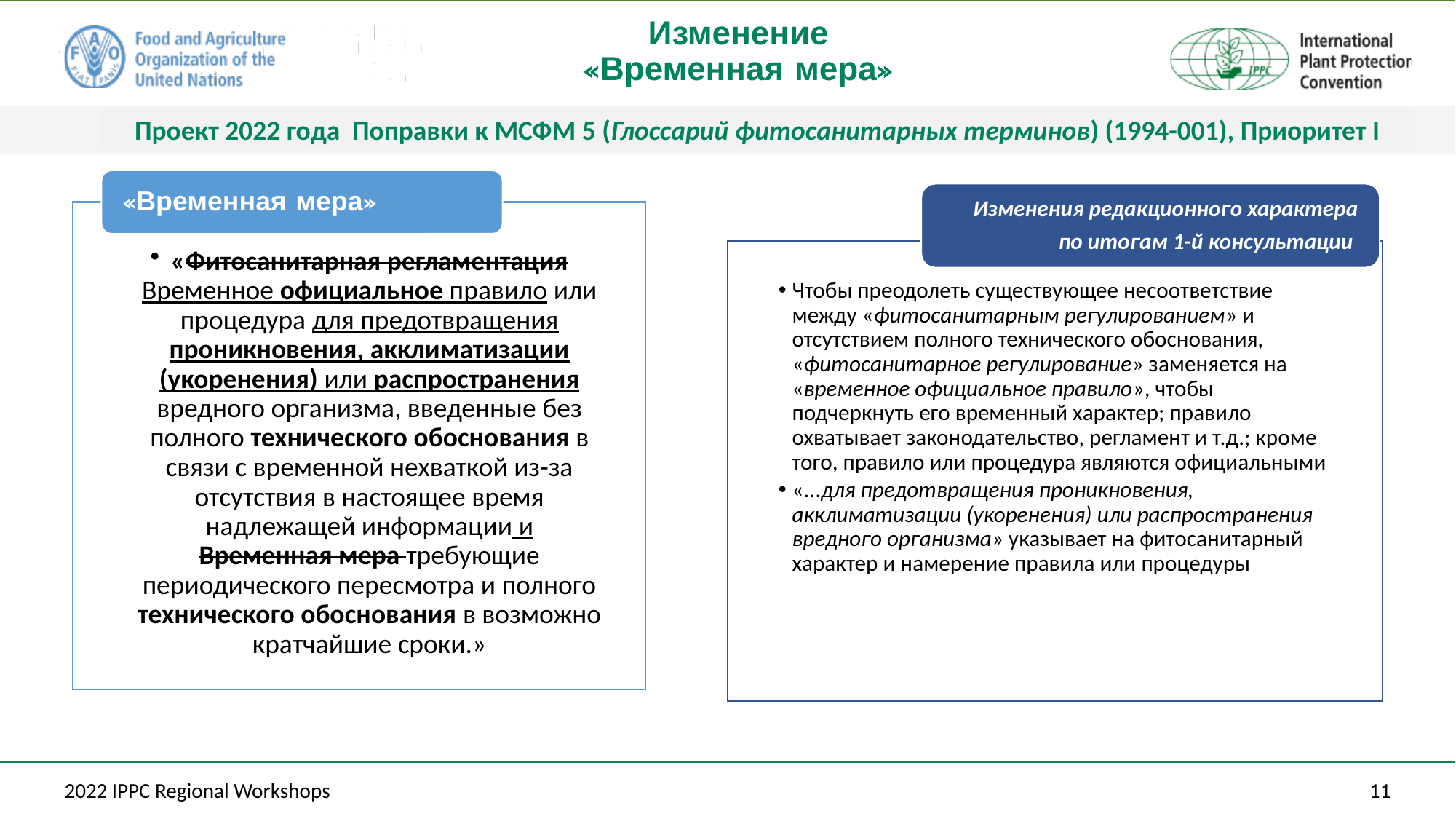

# Изменение «Временная мера»
Проект 2022 года  Поправки к МСФМ 5 (Глоссарий фитосанитарных терминов) (1994-001), Приоритет I
«Фитосанитарная регламентация Временное официальное правило или процедура для предотвращения проникновения, акклиматизации (укоренения) или распространения вредного организма, введенные без полного технического обоснования в связи с временной нехваткой из-за отсутствия в настоящее время надлежащей информации и Временная мера требующие периодического пересмотра и полного технического обоснования в возможно кратчайшие сроки.»
«Временная мера»
Чтобы преодолеть существующее несоответствие между «фитосанитарным регулированием» и отсутствием полного технического обоснования, «фитосанитарное регулирование» заменяется на «временное официальное правило», чтобы подчеркнуть его временный характер; правило охватывает законодательство, регламент и т.д.; кроме того, правило или процедура являются официальными
«...для предотвращения проникновения, акклиматизации (укоренения) или распространения вредного организма» указывает на фитосанитарный характер и намерение правила или процедуры
Изменения редакционного характера
по итогам 1-й консультации